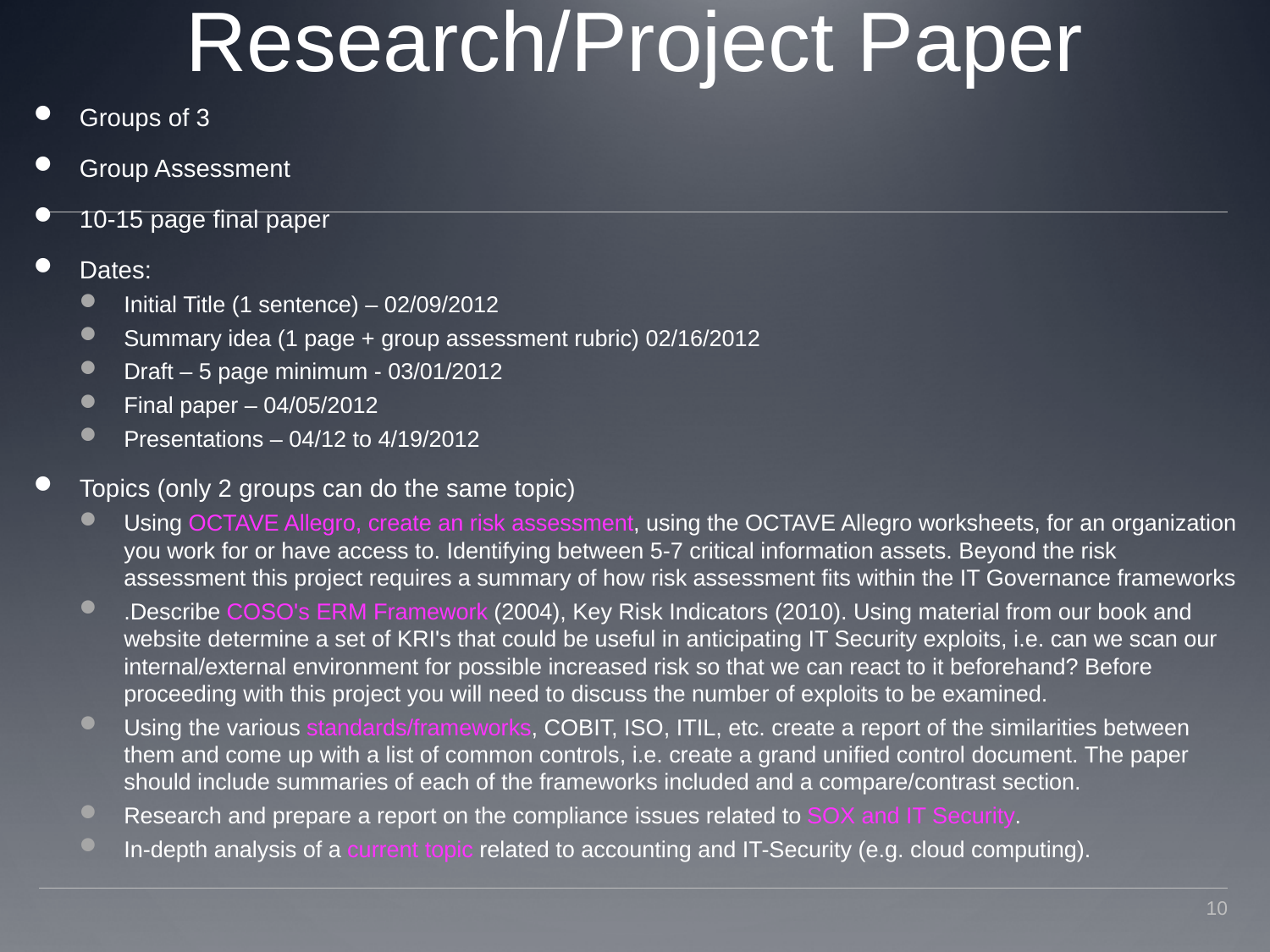

# Research/Project Paper
Groups of 3
Group Assessment
10-15 page final paper
Dates:
Initial Title (1 sentence) – 02/09/2012
Summary idea (1 page + group assessment rubric) 02/16/2012
Draft – 5 page minimum - 03/01/2012
Final paper – 04/05/2012
Presentations – 04/12 to 4/19/2012
Topics (only 2 groups can do the same topic)
Using OCTAVE Allegro, create an risk assessment, using the OCTAVE Allegro worksheets, for an organization you work for or have access to. Identifying between 5-7 critical information assets. Beyond the risk assessment this project requires a summary of how risk assessment fits within the IT Governance frameworks
.Describe COSO's ERM Framework (2004), Key Risk Indicators (2010). Using material from our book and website determine a set of KRI's that could be useful in anticipating IT Security exploits, i.e. can we scan our internal/external environment for possible increased risk so that we can react to it beforehand? Before proceeding with this project you will need to discuss the number of exploits to be examined.
Using the various standards/frameworks, COBIT, ISO, ITIL, etc. create a report of the similarities between them and come up with a list of common controls, i.e. create a grand unified control document. The paper should include summaries of each of the frameworks included and a compare/contrast section.
Research and prepare a report on the compliance issues related to SOX and IT Security.
In-depth analysis of a current topic related to accounting and IT-Security (e.g. cloud computing).
10